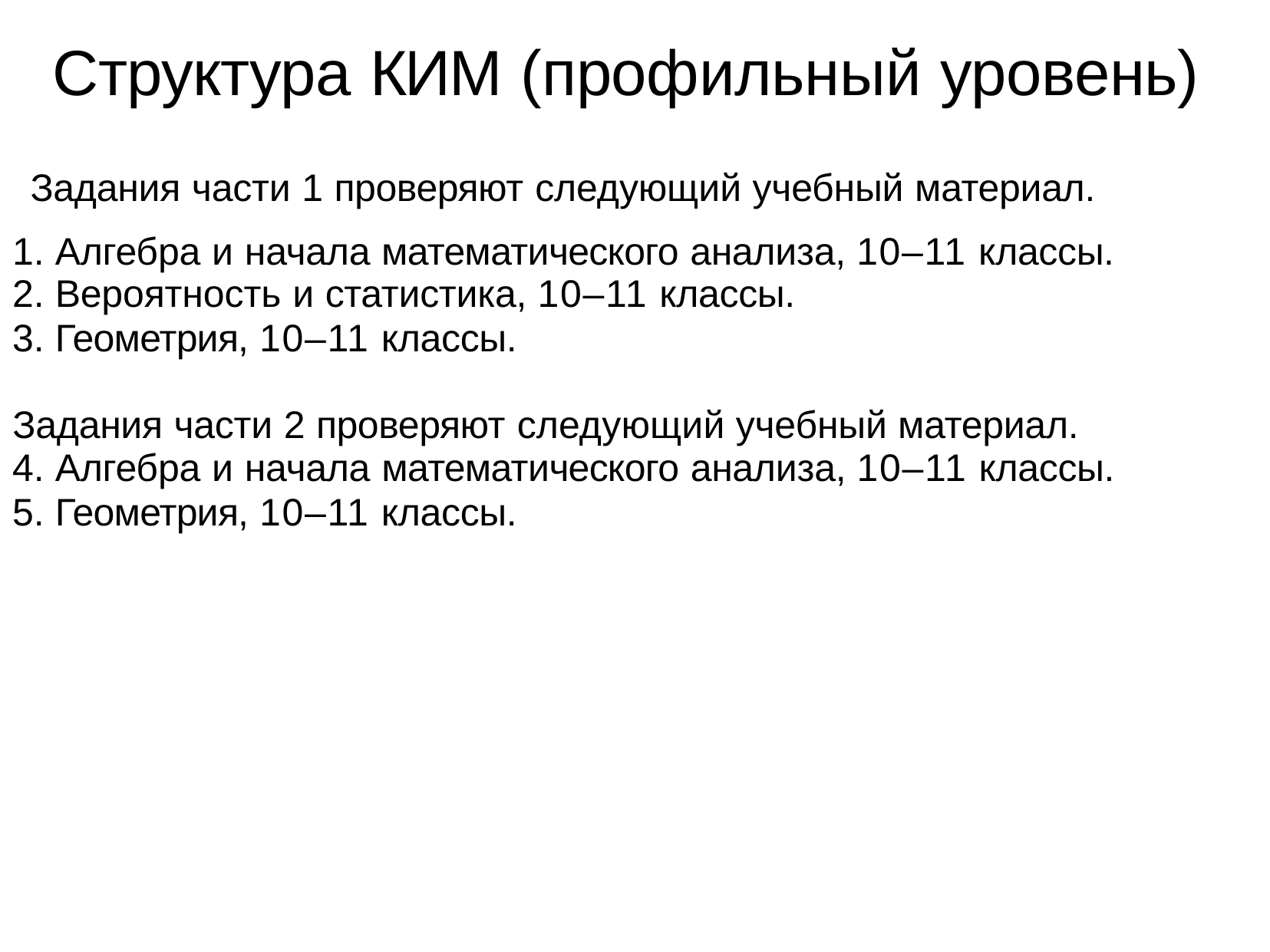

# Структура КИМ (профильный уровень)
Задания части 1 проверяют следующий учебный материал.
Алгебра и начала математического анализа, 10–11 классы.
Вероятность и статистика, 10–11 классы.
Геометрия, 10–11 классы.

Задания части 2 проверяют следующий учебный материал.
Алгебра и начала математического анализа, 10–11 классы.
Геометрия, 10–11 классы.